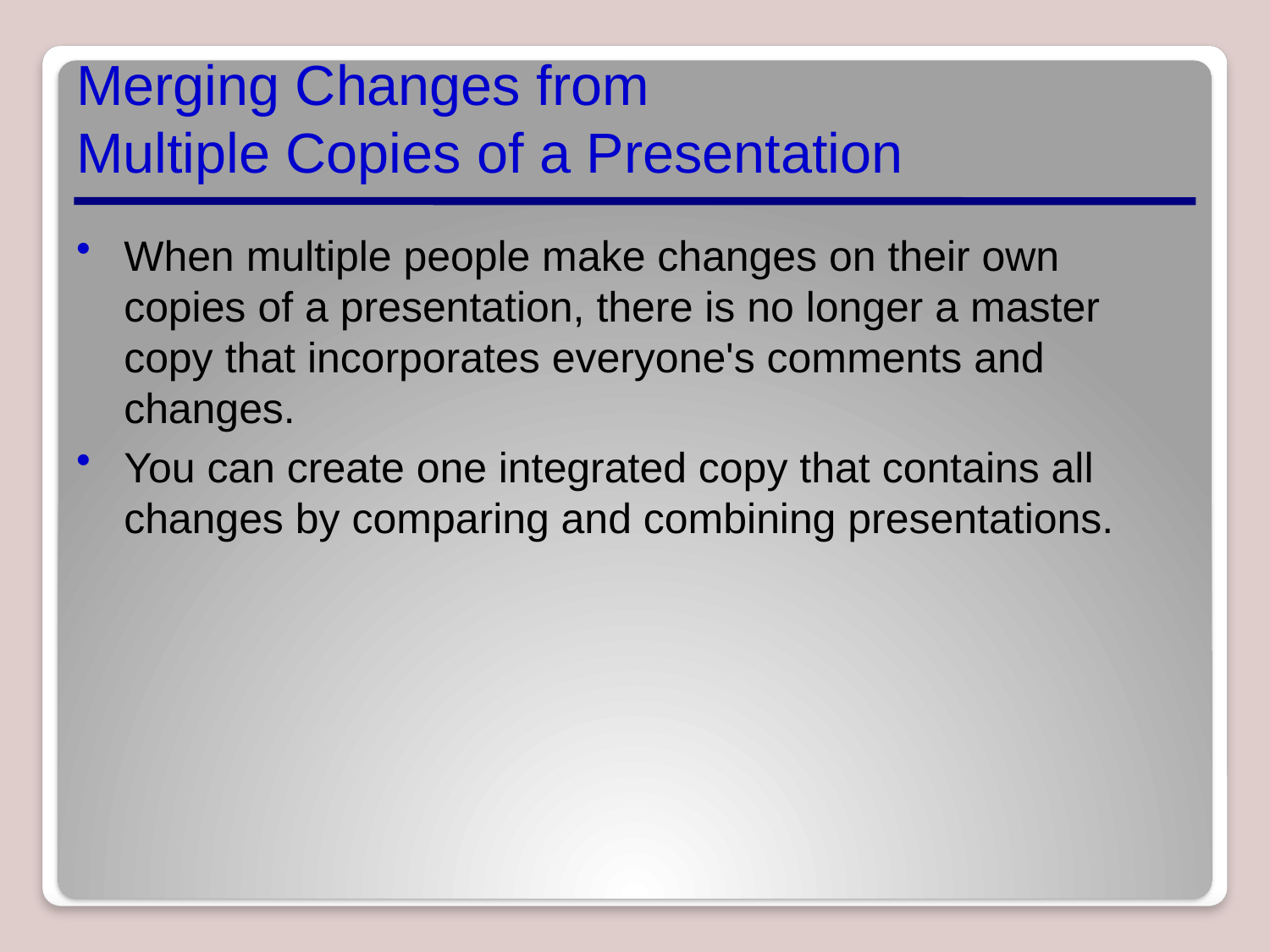

# Merging Changes from Multiple Copies of a Presentation
When multiple people make changes on their own copies of a presentation, there is no longer a master copy that incorporates everyone's comments and changes.
You can create one integrated copy that contains all changes by comparing and combining presentations.